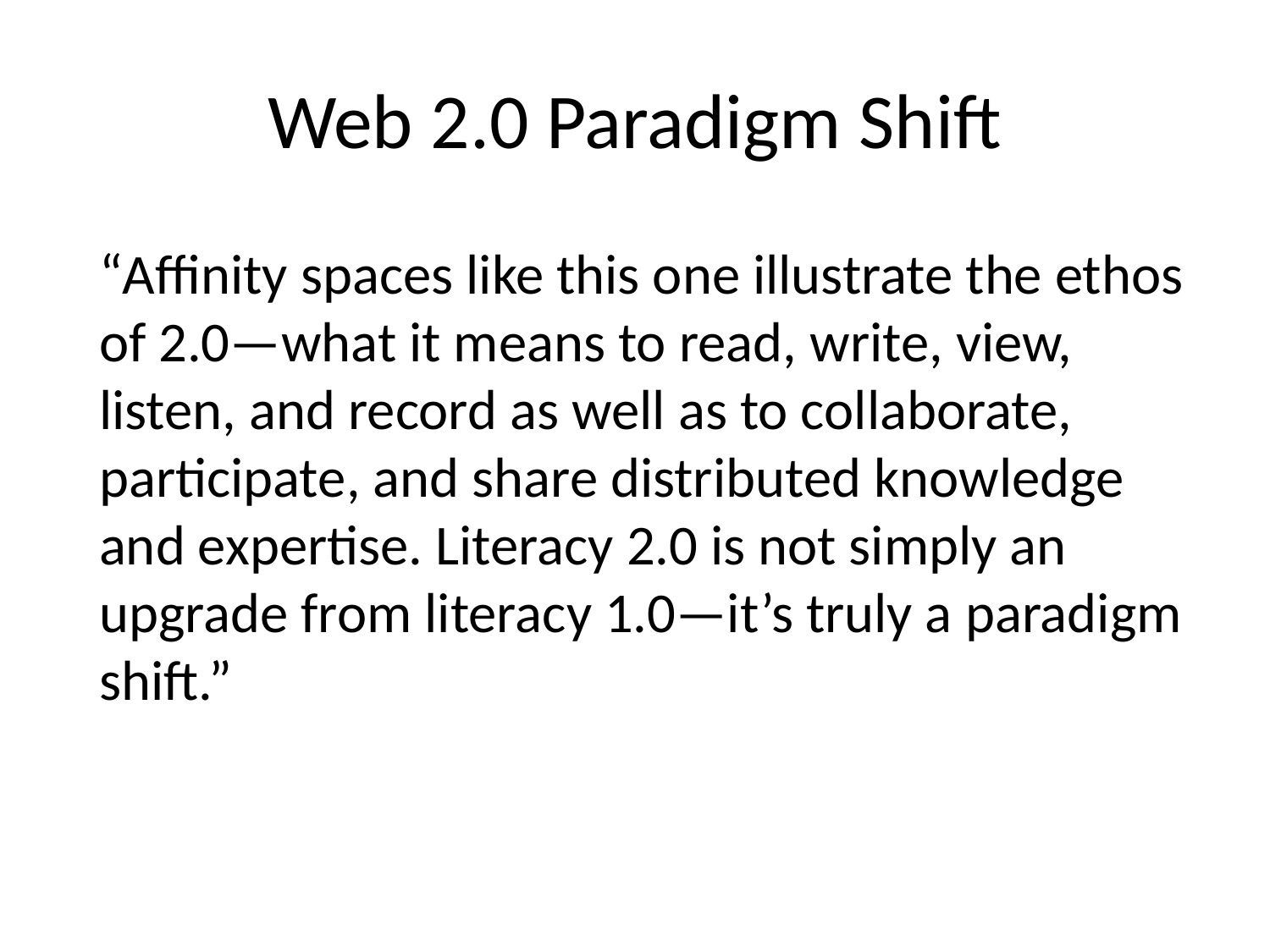

# Web 2.0 Paradigm Shift
“Affinity spaces like this one illustrate the ethos of 2.0—what it means to read, write, view, listen, and record as well as to collaborate, participate, and share distributed knowledge and expertise. Literacy 2.0 is not simply an upgrade from literacy 1.0—it’s truly a paradigm shift.”